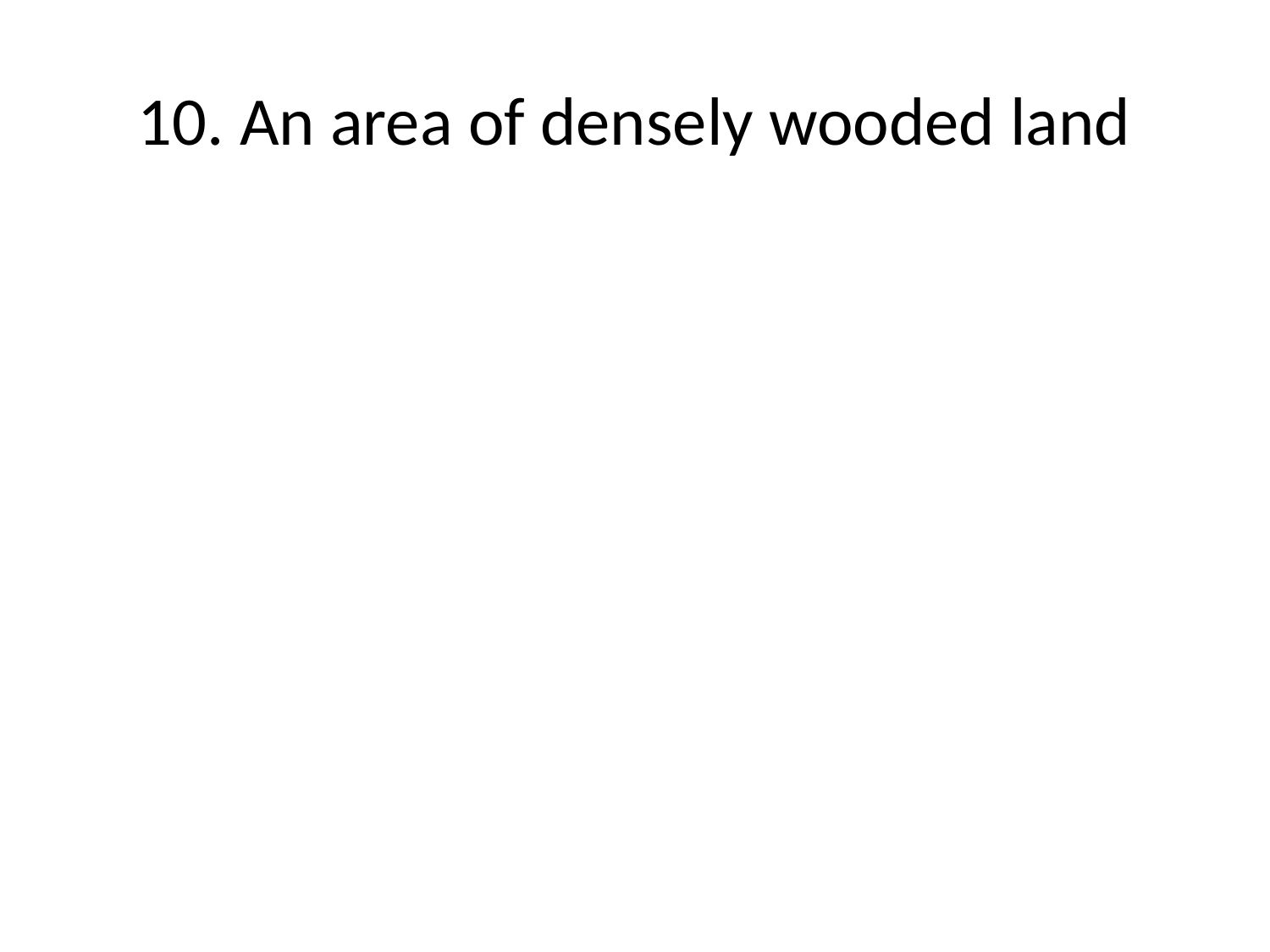

# 10. An area of densely wooded land